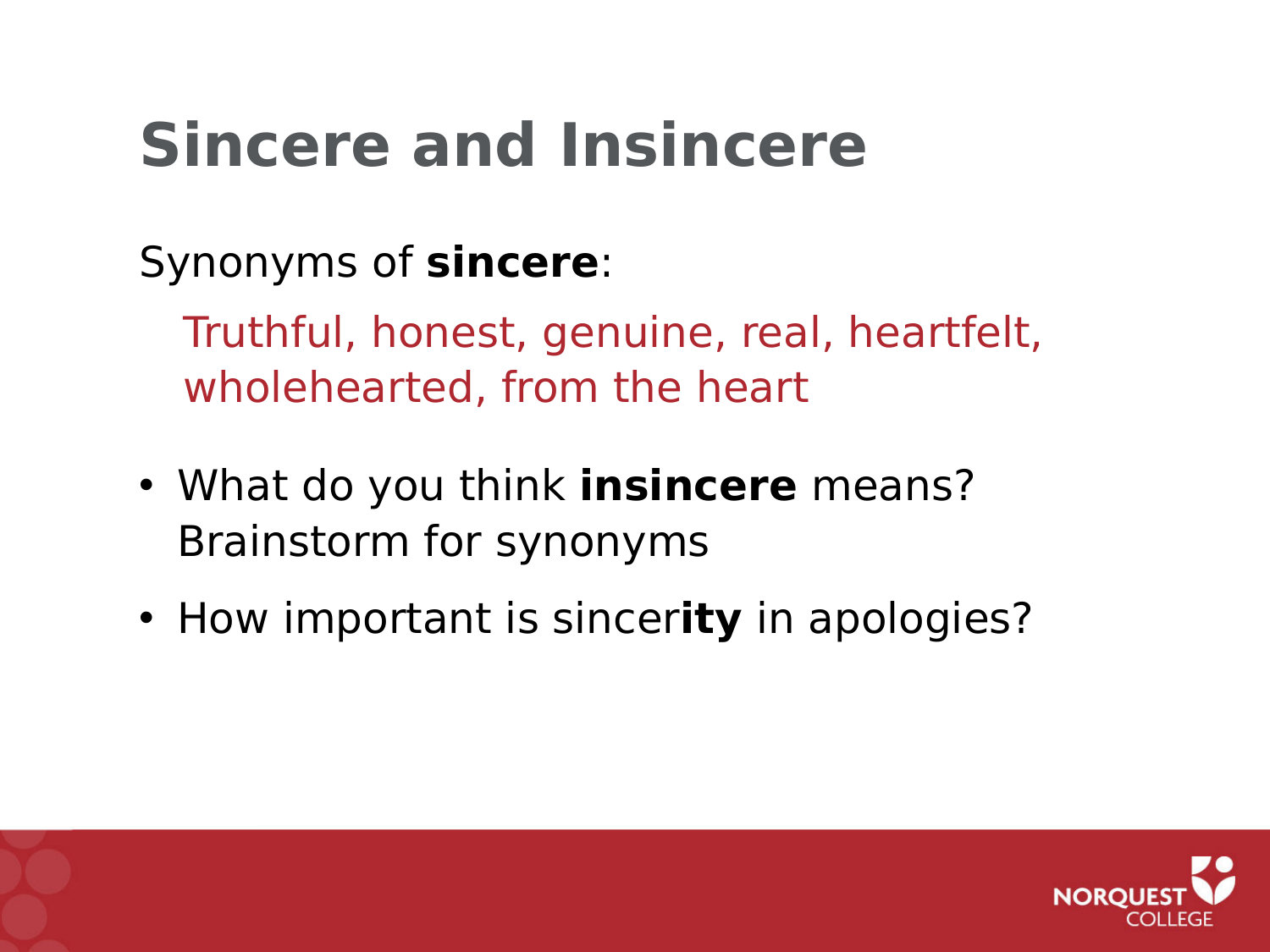

Sincere and Insincere
Synonyms of sincere:
Truthful, honest, genuine, real, heartfelt, wholehearted, from the heart
What do you think insincere means? Brainstorm for synonyms
How important is sincerity in apologies?